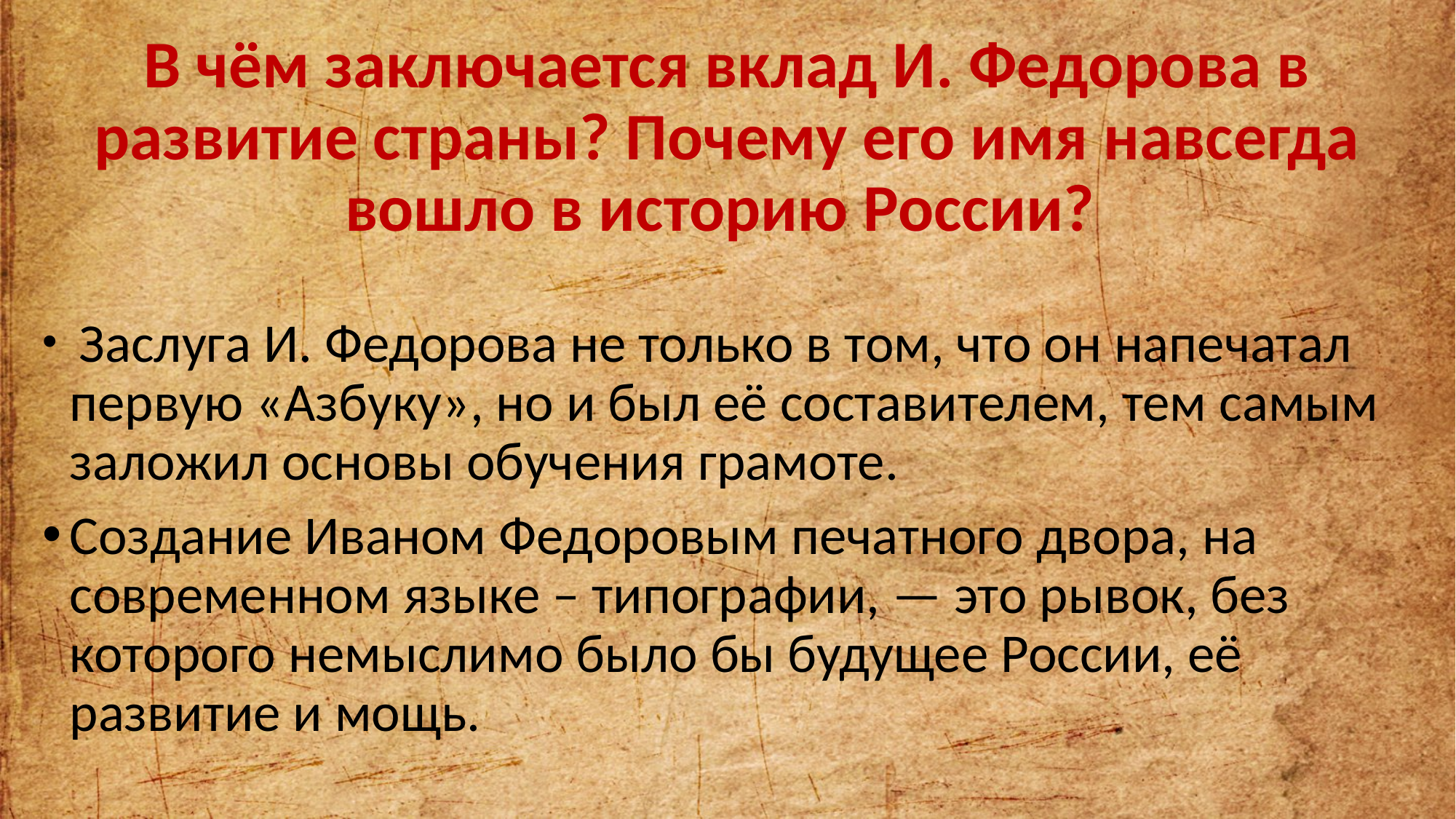

# В чём заключается вклад И. Федорова в развитие страны? Почему его имя навсегда вошло в историю России?
 Заслуга И. Федорова не только в том, что он напечатал первую «Азбуку», но и был её составителем, тем самым заложил основы обучения грамоте.
Создание Иваном Федоровым печатного двора, на современном языке – типографии, — это рывок, без которого немыслимо было бы будущее России, её развитие и мощь.